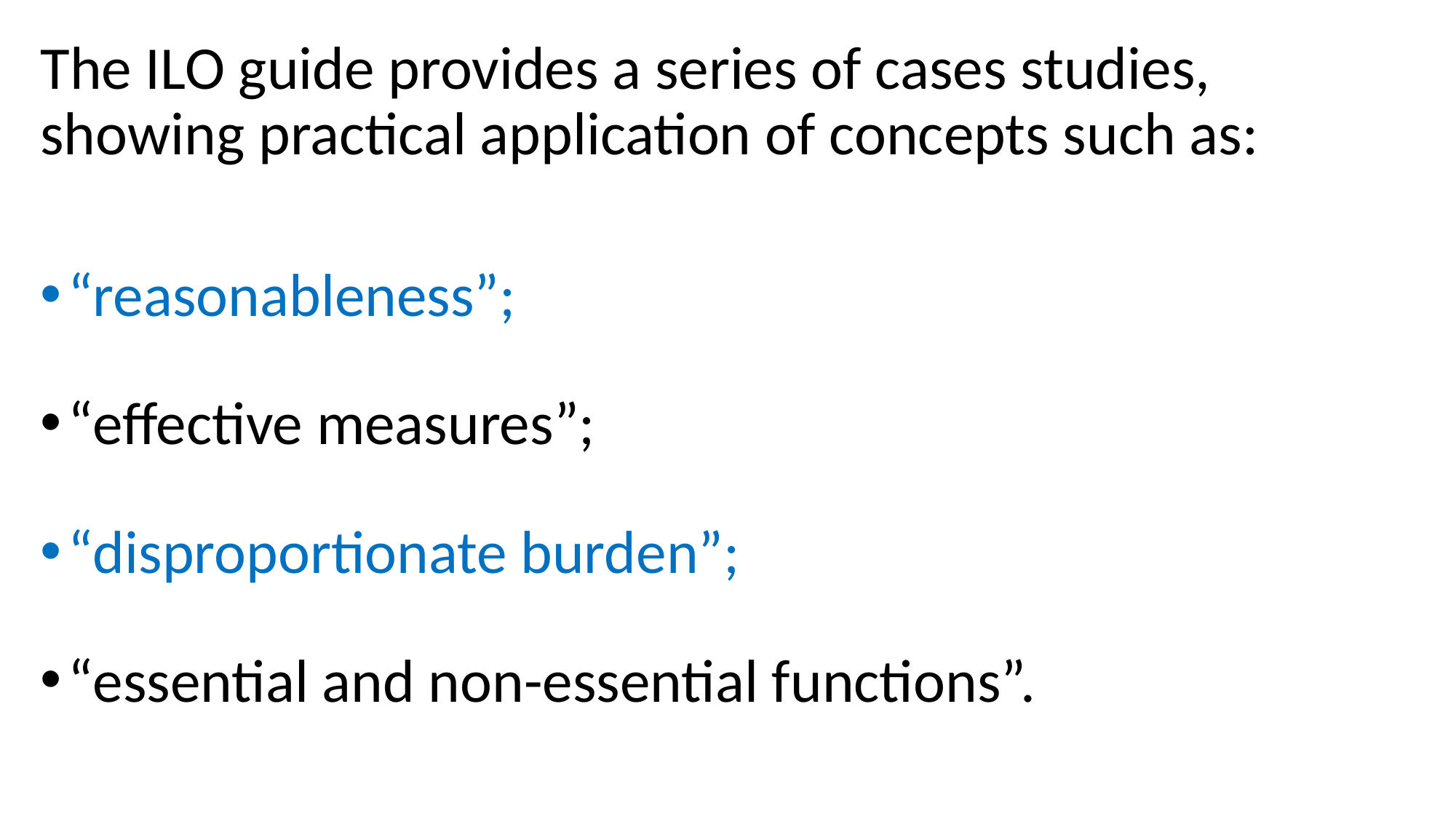

The ILO guide provides a series of cases studies, showing practical application of concepts such as:

“reasonableness”;

“effective measures”;

“disproportionate burden”;

“essential and non-essential functions”.